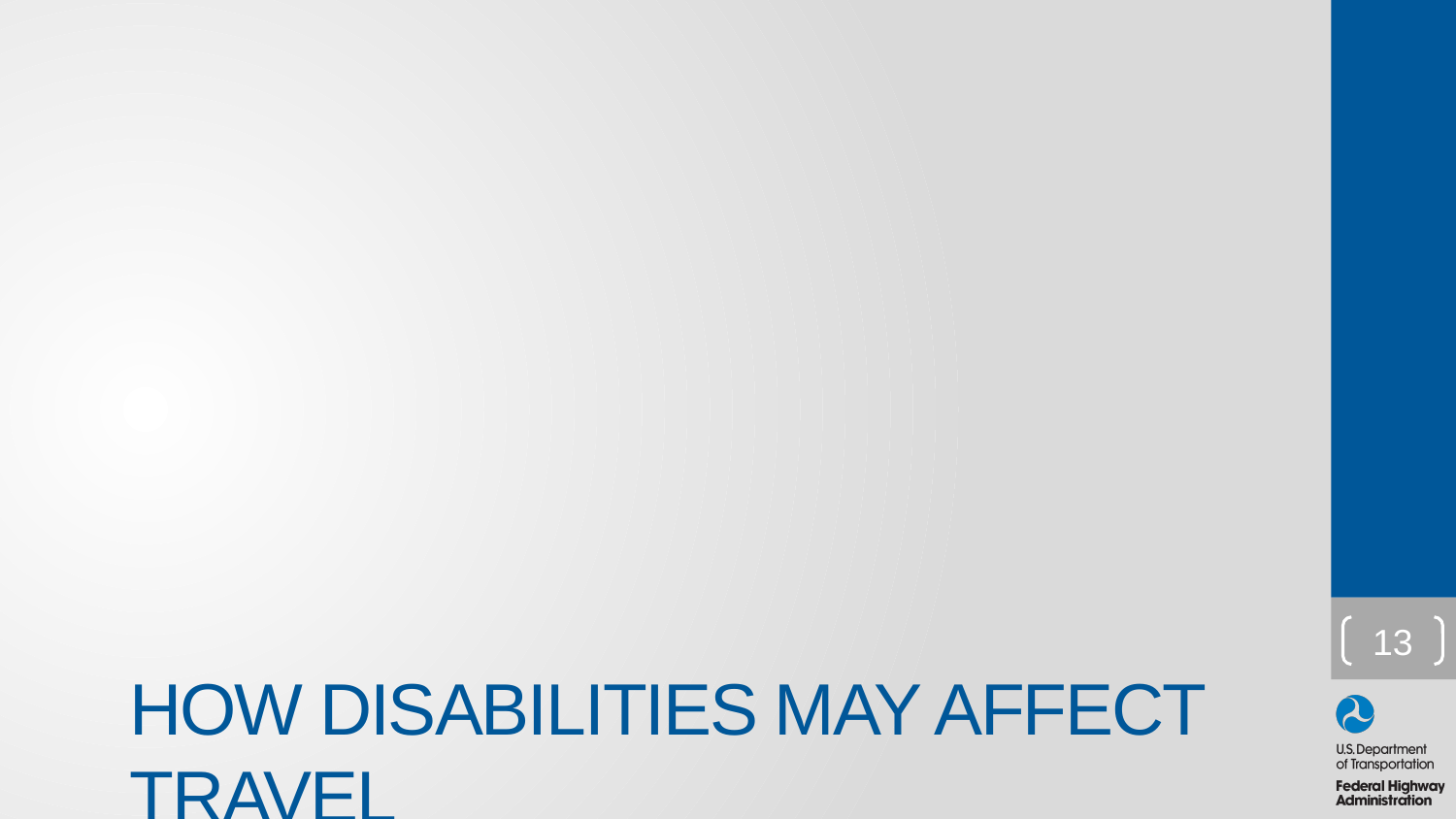

13
# How Disabilities may affect travel